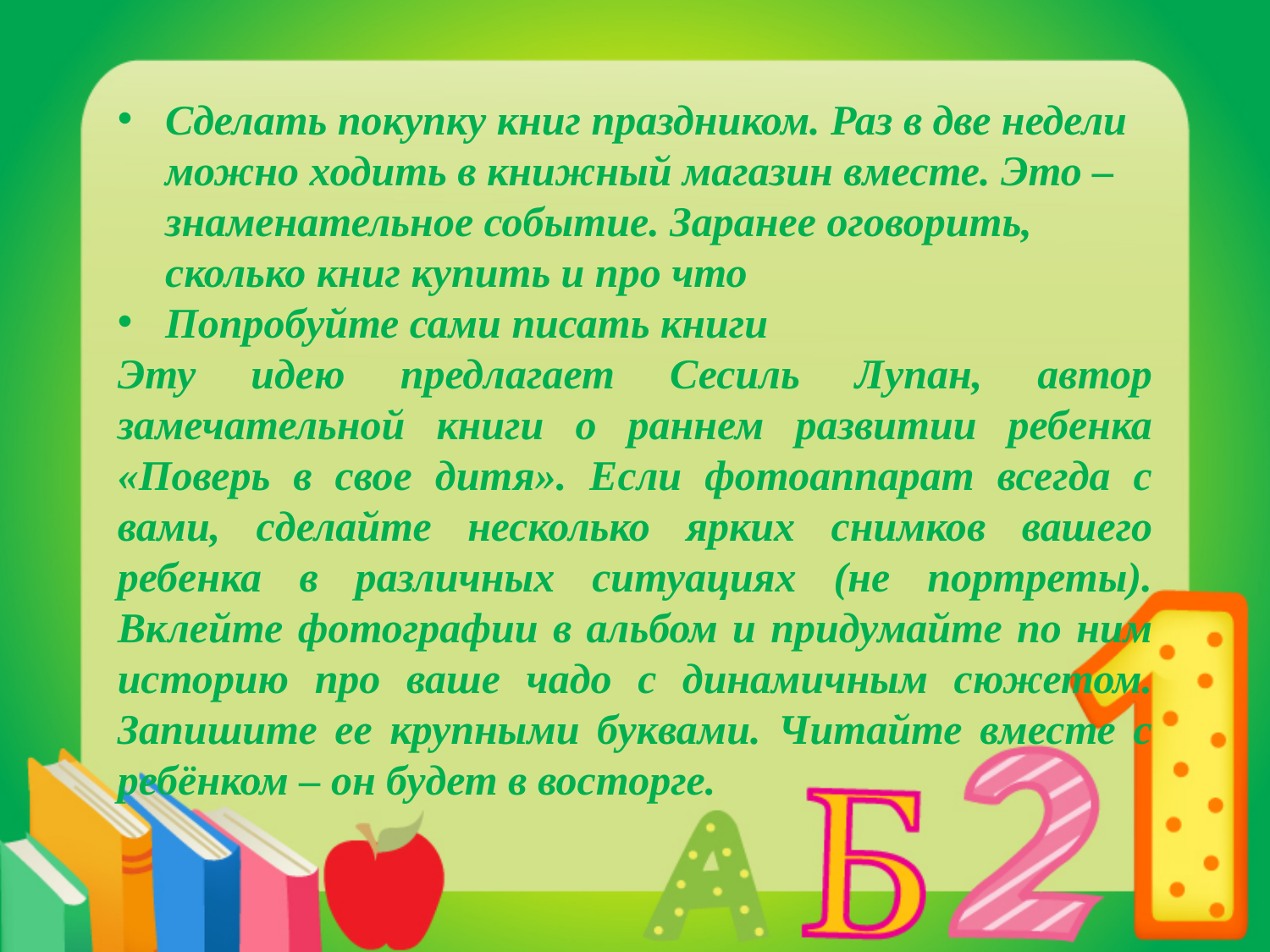

Сделать покупку книг праздником. Раз в две недели можно ходить в книжный магазин вместе. Это – знаменательное событие. Заранее оговорить, сколько книг купить и про что
Попробуйте сами писать книги
Эту идею предлагает Сесиль Лупан, автор замечательной книги о раннем развитии ребенка «Поверь в свое дитя». Если фотоаппарат всегда с вами, сделайте несколько ярких снимков вашего ребенка в различных ситуациях (не портреты). Вклейте фотографии в альбом и придумайте по ним историю про ваше чадо с динамичным сюжетом. Запишите ее крупными буквами. Читайте вместе с ребёнком – он будет в восторге.